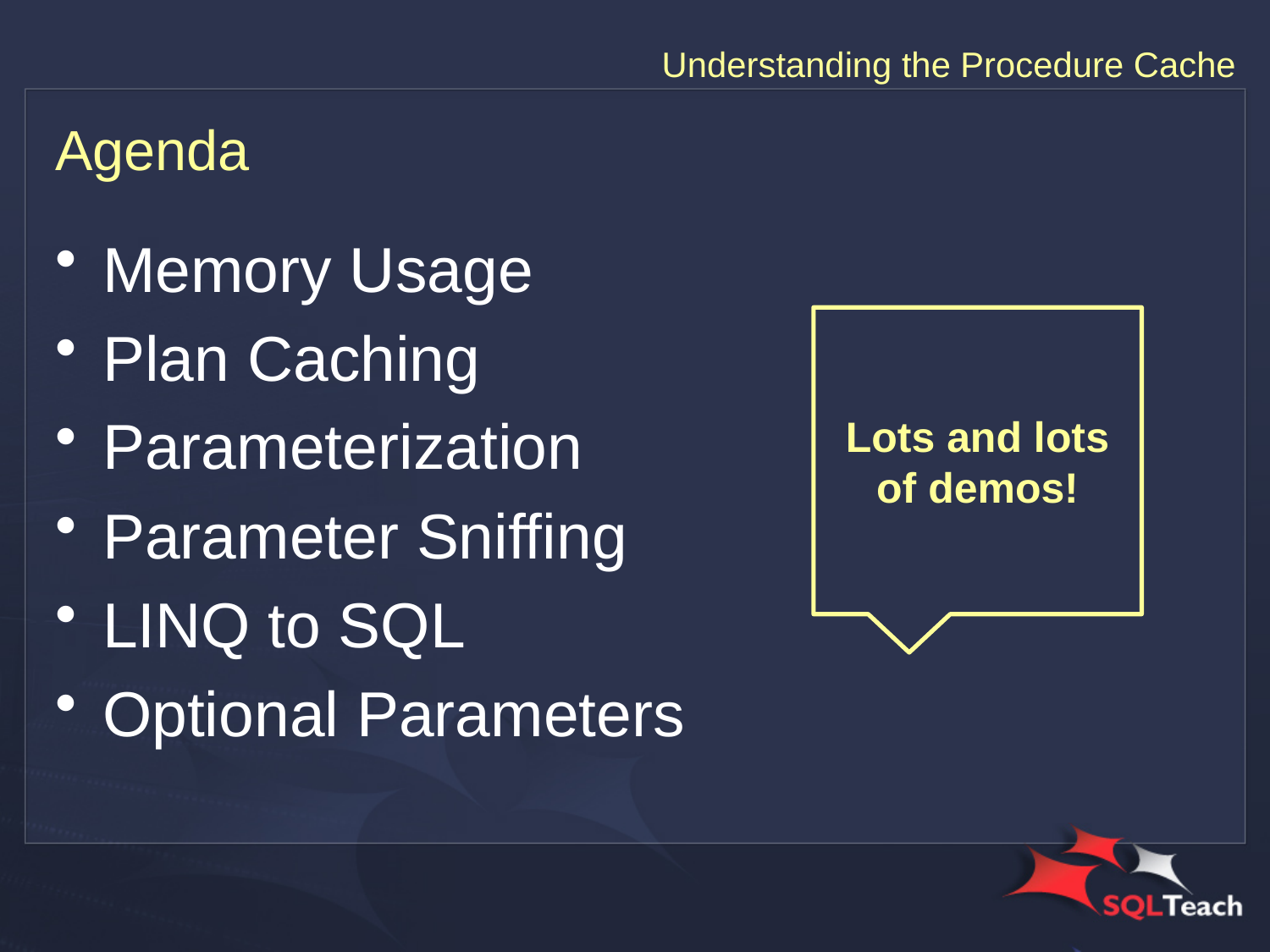

# Agenda
Memory Usage
Plan Caching
Parameterization
Parameter Sniffing
LINQ to SQL
Optional Parameters
Lots and lots of demos!